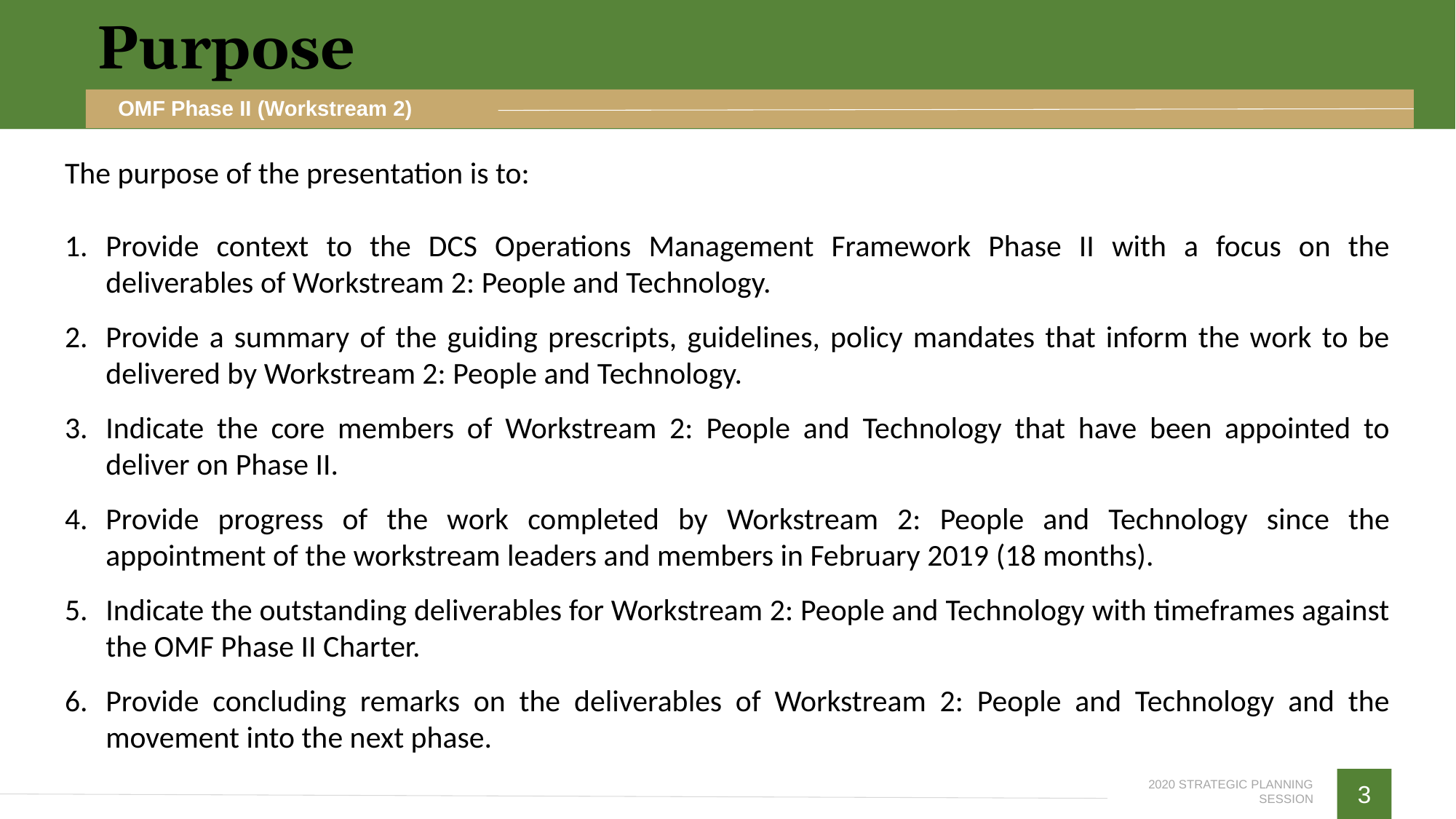

Purpose

OMF Phase II (Workstream 2)
The purpose of the presentation is to:

Provide context to the DCS Operations Management Framework Phase II with a focus on the deliverables of Workstream 2: People and Technology.
Provide a summary of the guiding prescripts, guidelines, policy mandates that inform the work to be delivered by Workstream 2: People and Technology.
Indicate the core members of Workstream 2: People and Technology that have been appointed to deliver on Phase II.
Provide progress of the work completed by Workstream 2: People and Technology since the appointment of the workstream leaders and members in February 2019 (18 months).
Indicate the outstanding deliverables for Workstream 2: People and Technology with timeframes against the OMF Phase II Charter.
Provide concluding remarks on the deliverables of Workstream 2: People and Technology and the movement into the next phase.